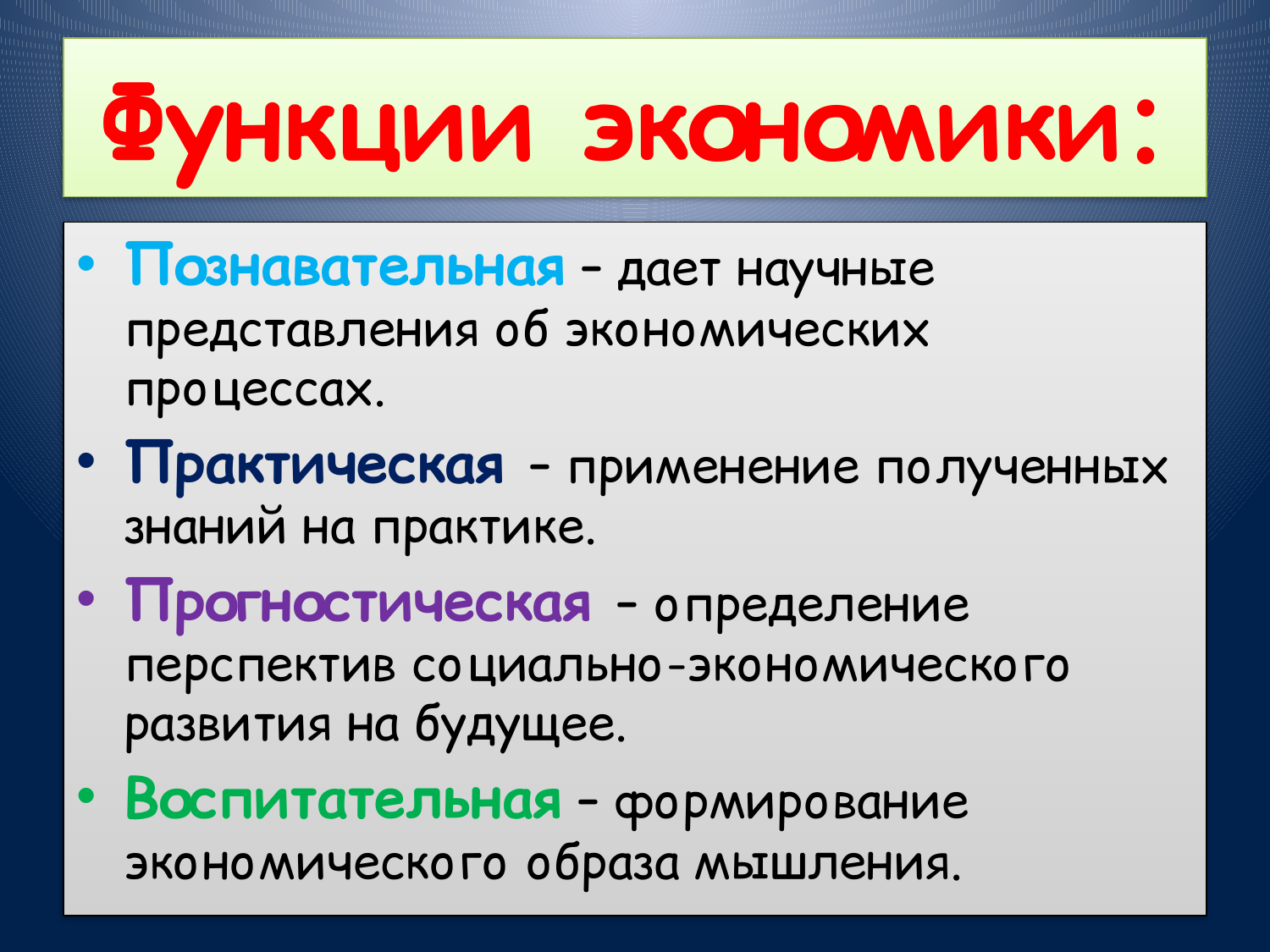

# Функции экономики:
Познавательная – дает научные представления об экономических процессах.
Практическая – применение полученных знаний на практике.
Прогностическая – определение перспектив социально-экономического развития на будущее.
Воспитательная – формирование экономического образа мышления.